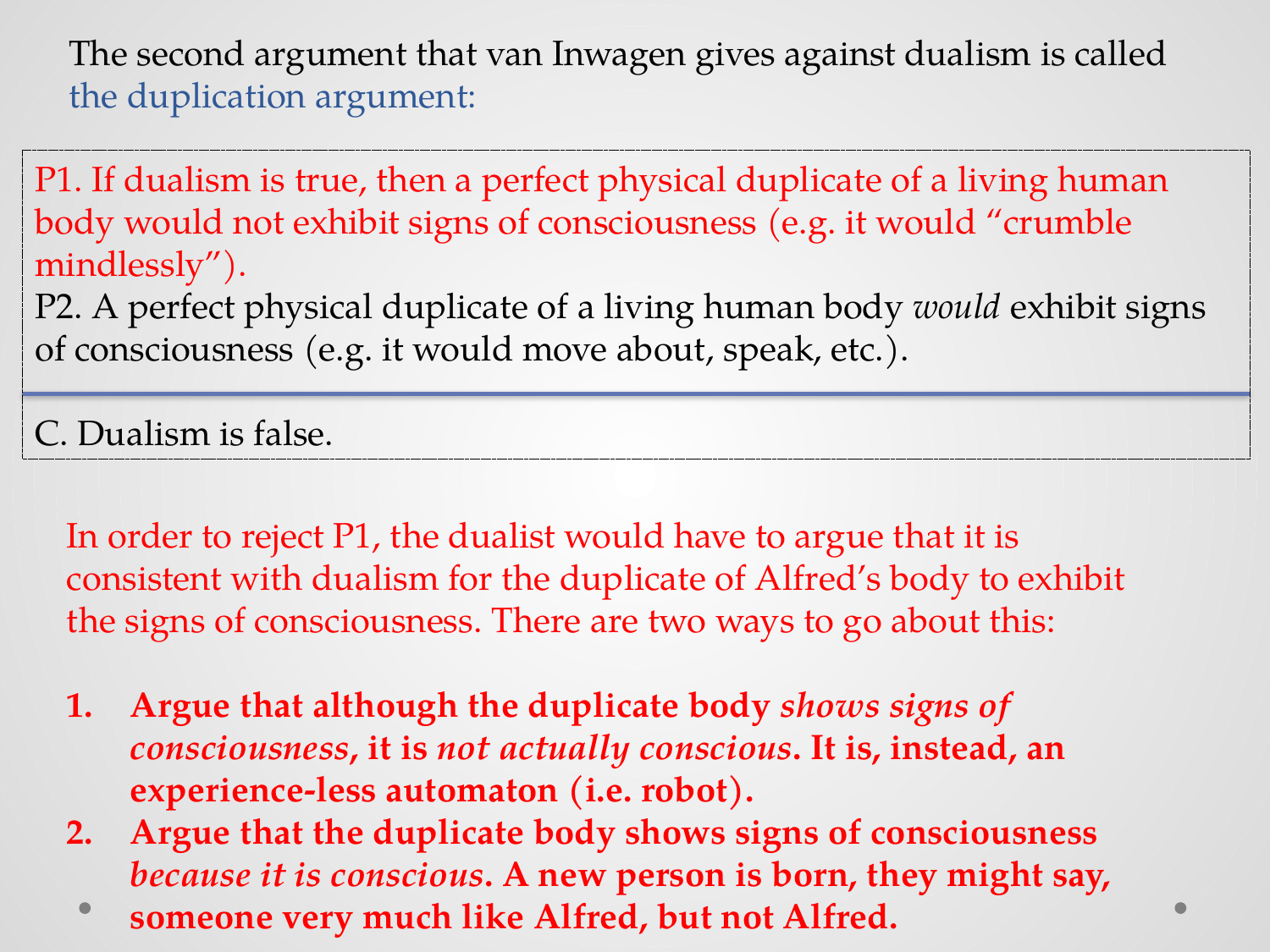

The second argument that van Inwagen gives against dualism is called
the duplication argument:
P1. If dualism is true, then a perfect physical duplicate of a living human body would not exhibit signs of consciousness (e.g. it would “crumble mindlessly”).
P2. A perfect physical duplicate of a living human body would exhibit signs of consciousness (e.g. it would move about, speak, etc.).

C. Dualism is false.
In order to reject P1, the dualist would have to argue that it is consistent with dualism for the duplicate of Alfred’s body to exhibit the signs of consciousness. There are two ways to go about this:

Argue that although the duplicate body shows signs of consciousness, it is not actually conscious. It is, instead, an experience-less automaton (i.e. robot).
Argue that the duplicate body shows signs of consciousness because it is conscious. A new person is born, they might say, someone very much like Alfred, but not Alfred.